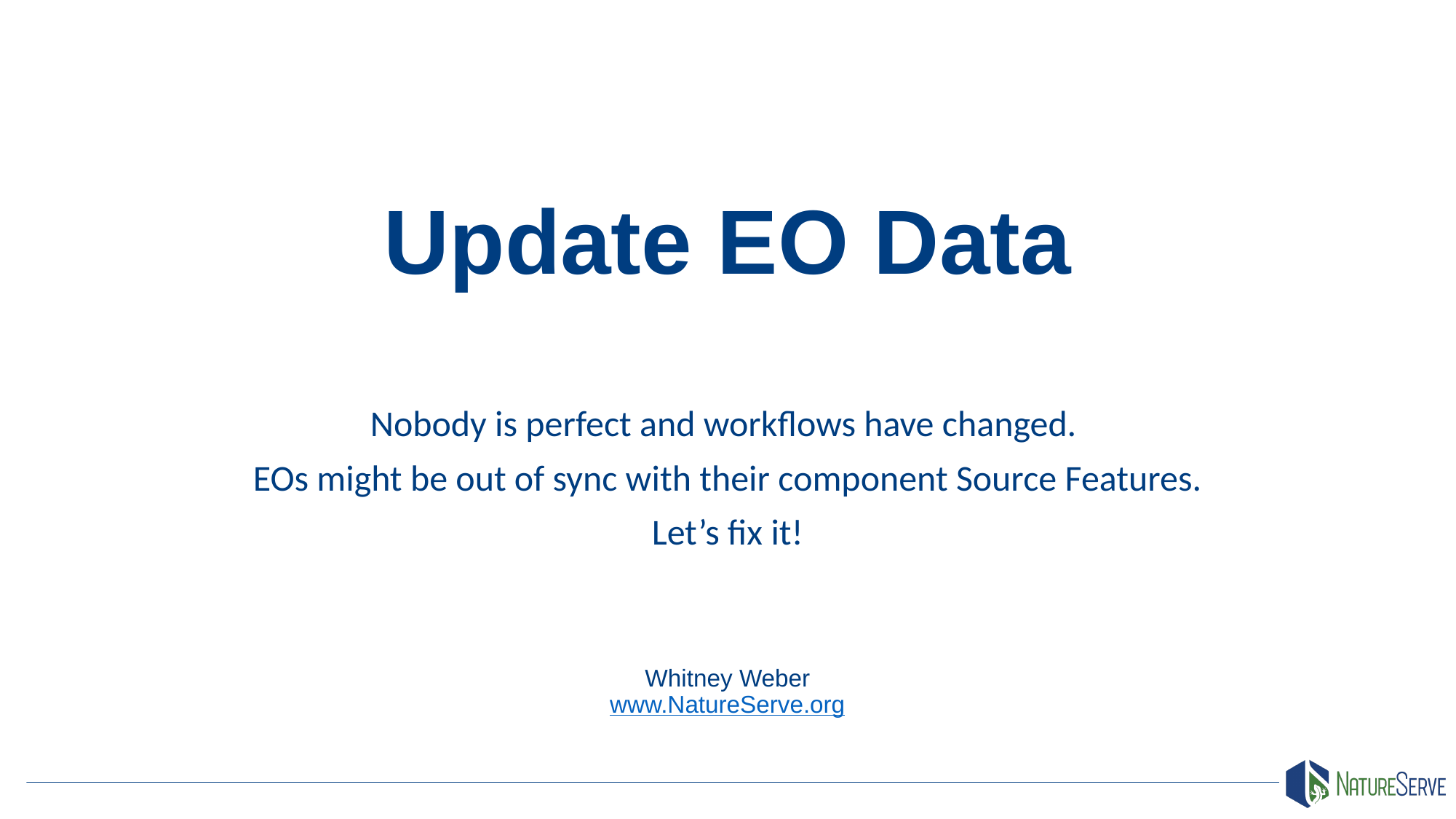

# Update EO Data
Nobody is perfect and workflows have changed.
EOs might be out of sync with their component Source Features.
Let’s fix it!
Whitney Weber
www.NatureServe.org